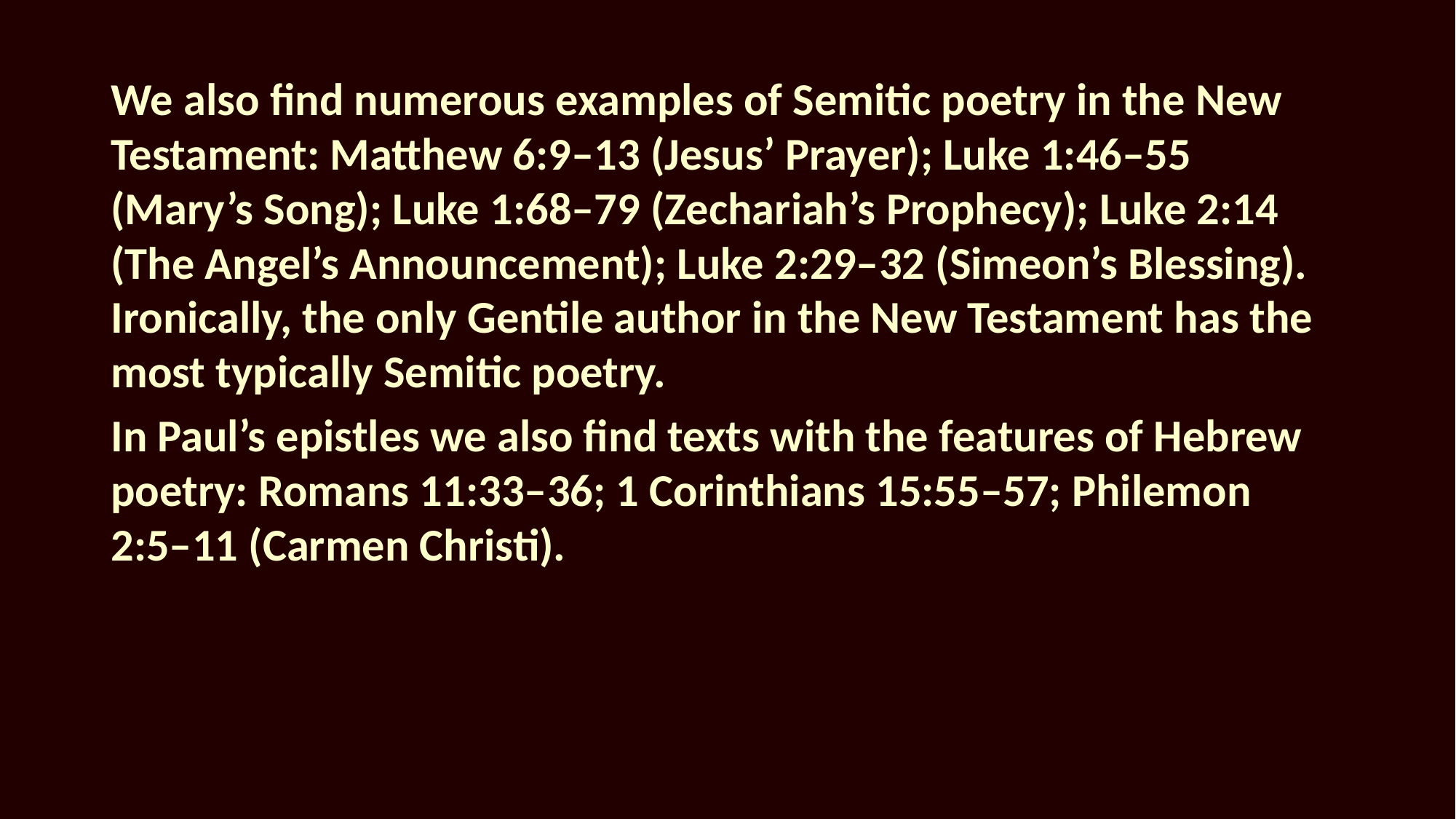

We also find numerous examples of Semitic poetry in the New Testament: Matthew 6:9–13 (Jesus’ Prayer); Luke 1:46–55 (Mary’s Song); Luke 1:68–79 (Zechariah’s Prophecy); Luke 2:14 (The Angel’s Announcement); Luke 2:29–32 (Simeon’s Blessing). Ironically, the only Gentile author in the New Testament has the most typically Semitic poetry.
In Paul’s epistles we also find texts with the features of Hebrew poetry: Romans 11:33–36; 1 Corinthians 15:55–57; Philemon 2:5–11 (Carmen Christi).